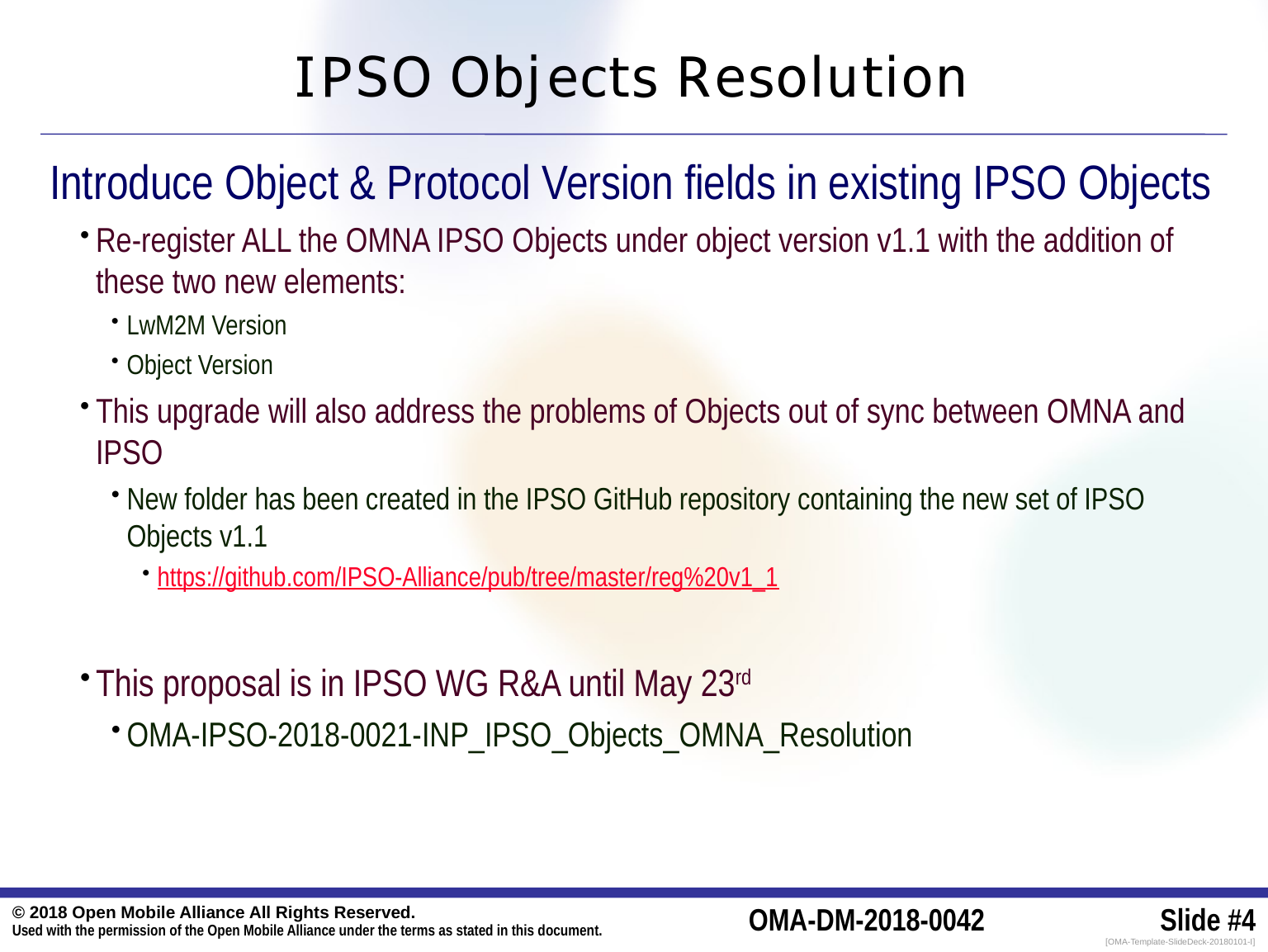

# IPSO Objects Resolution
Introduce Object & Protocol Version fields in existing IPSO Objects
Re-register ALL the OMNA IPSO Objects under object version v1.1 with the addition of these two new elements:
LwM2M Version
Object Version
This upgrade will also address the problems of Objects out of sync between OMNA and IPSO
New folder has been created in the IPSO GitHub repository containing the new set of IPSO Objects v1.1
https://github.com/IPSO-Alliance/pub/tree/master/reg%20v1_1

This proposal is in IPSO WG R&A until May 23rd
OMA-IPSO-2018-0021-INP_IPSO_Objects_OMNA_Resolution